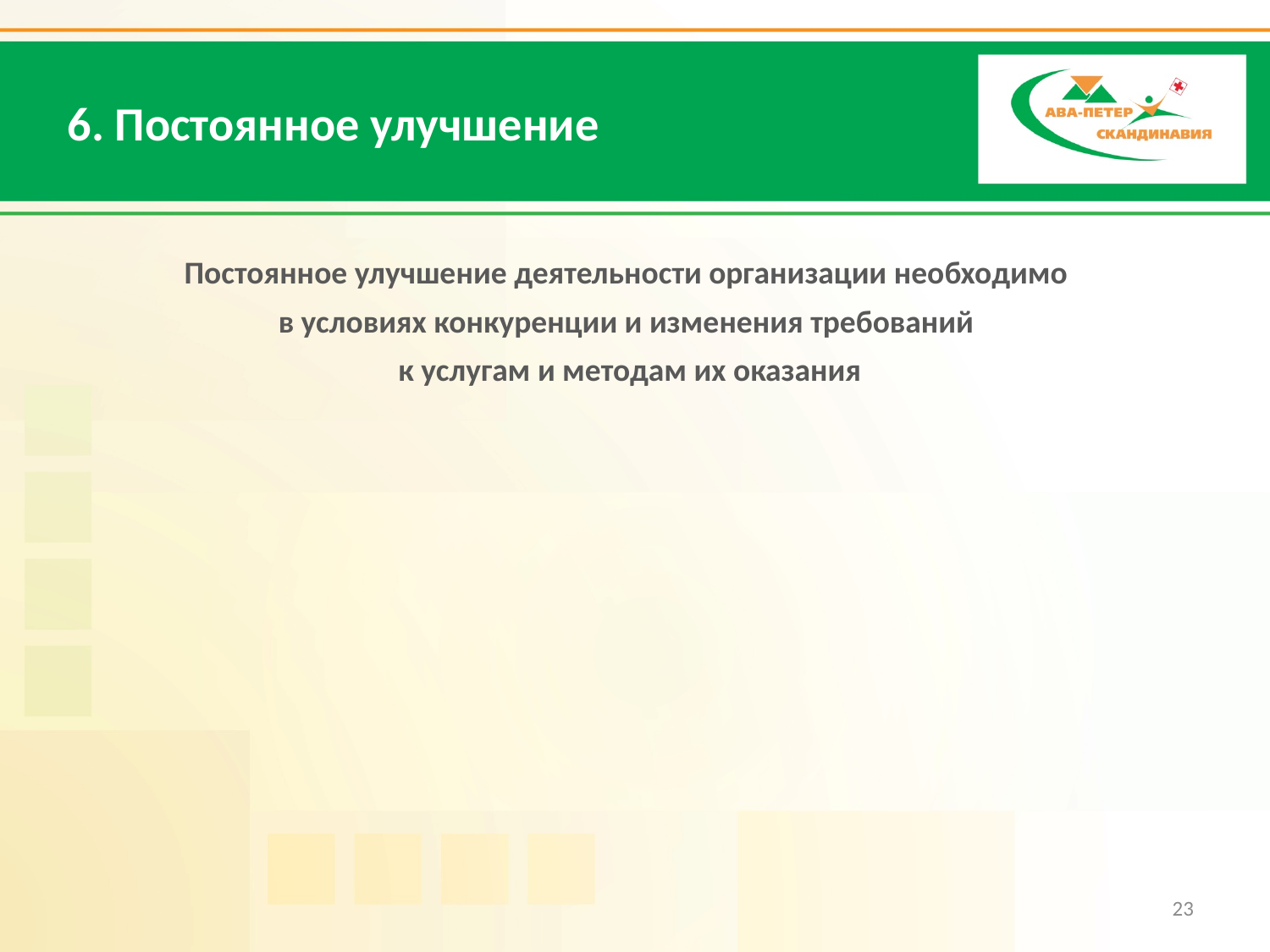

6. Постоянное улучшение
Постоянное улучшение деятельности организации необходимо
в условиях конкуренции и изменения требований
к услугам и методам их оказания
23